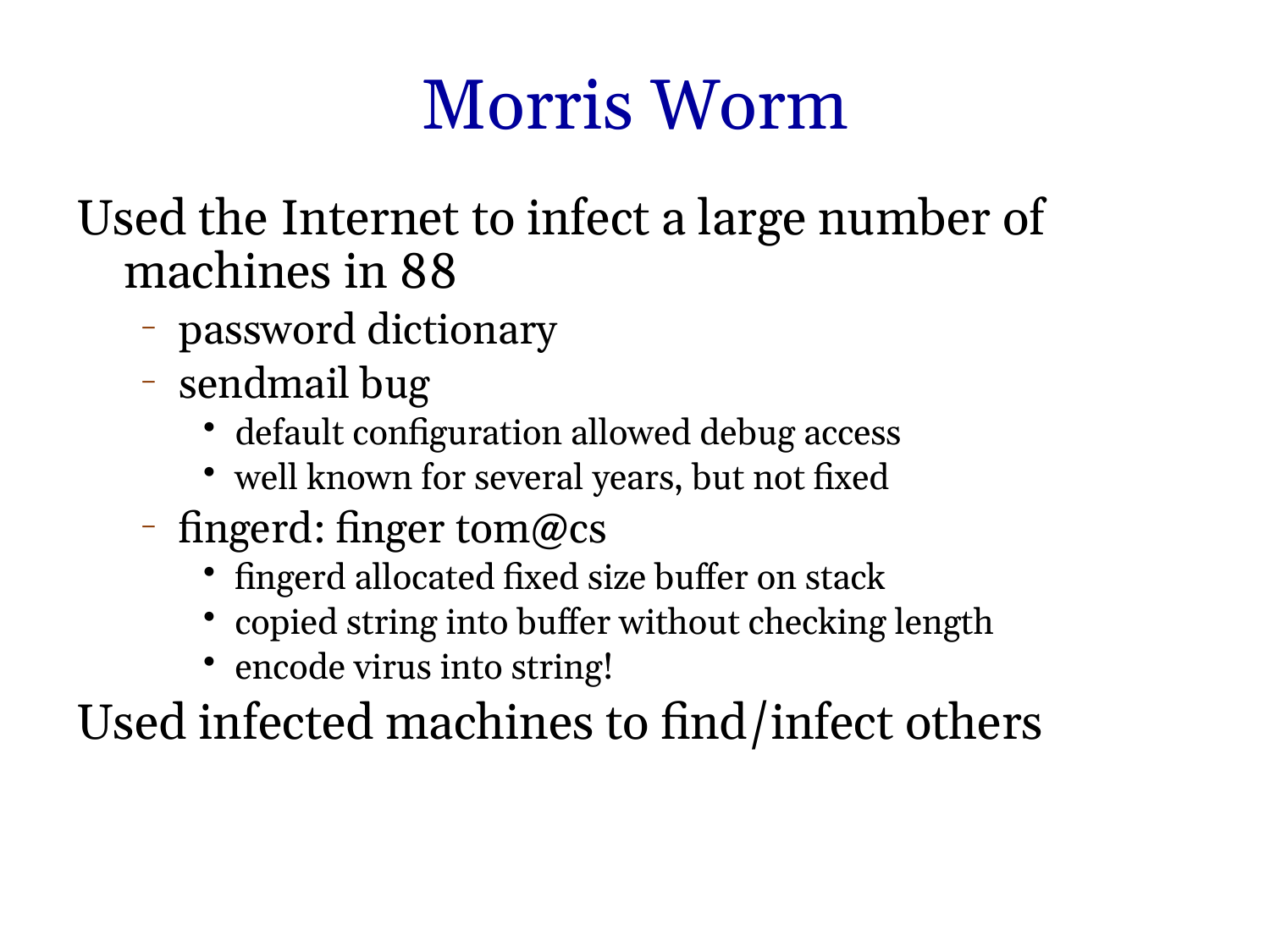

# Morris Worm
Used the Internet to infect a large number of machines in 88
password dictionary
sendmail bug
default configuration allowed debug access
well known for several years, but not fixed
fingerd: finger tom@cs
fingerd allocated fixed size buffer on stack
copied string into buffer without checking length
encode virus into string!
Used infected machines to find/infect others